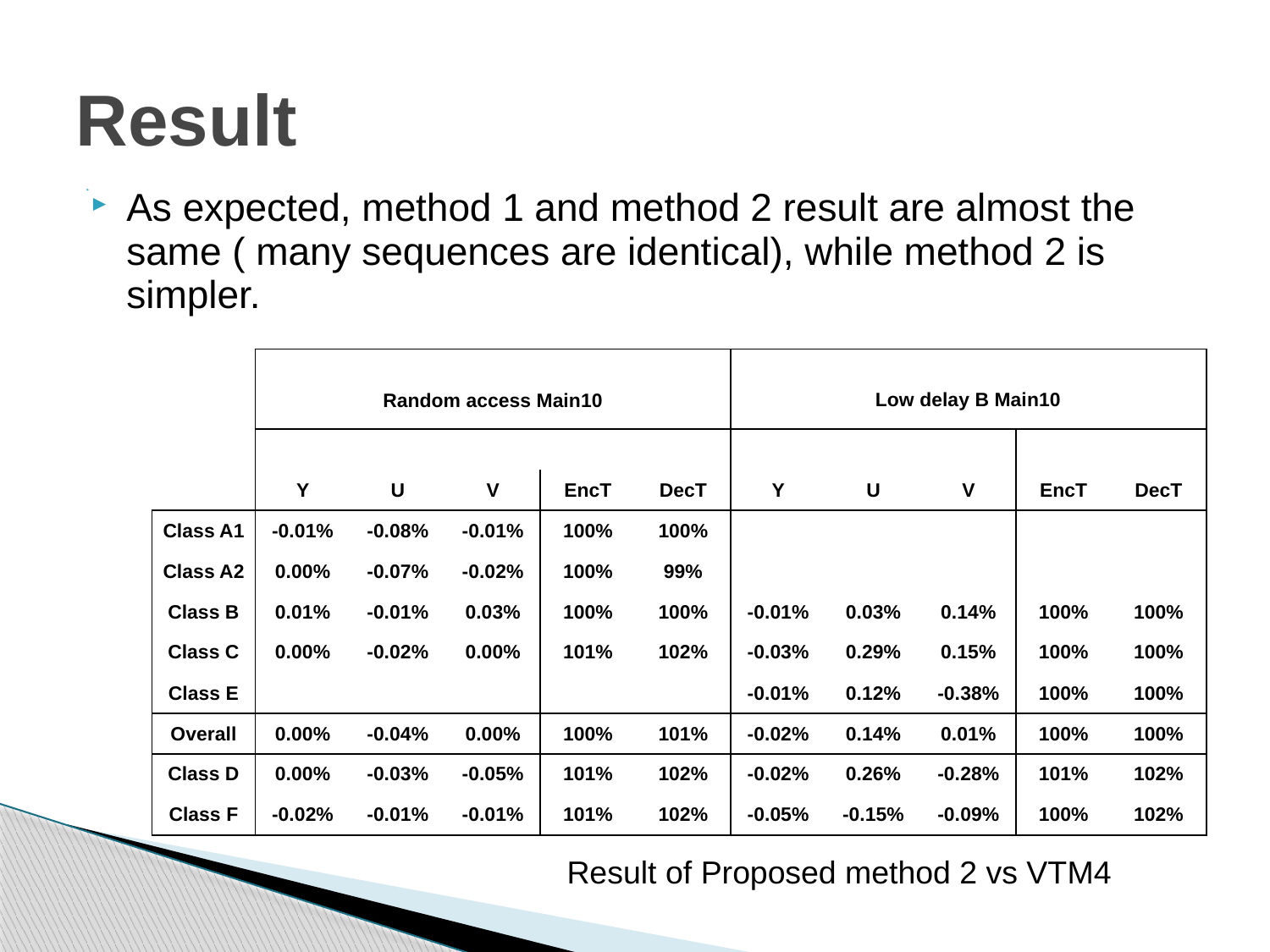

# Result

As expected, method 1 and method 2 result are almost the same ( many sequences are identical), while method 2 is simpler.

|  | Random access Main10 |  |  |  |  | Low delay B Main10 |  |  |  |  |
| --- | --- | --- | --- | --- | --- | --- | --- | --- | --- | --- |
|  |  |  |  |  |  |  |  |  |  |  |
|  | Y | U | V | EncT | DecT | Y | U | V | EncT | DecT |
| Class A1 | -0.01% | -0.08% | -0.01% | 100% | 100% |  |  |  |  |  |
| Class A2 | 0.00% | -0.07% | -0.02% | 100% | 99% |  |  |  |  |  |
| Class B | 0.01% | -0.01% | 0.03% | 100% | 100% | -0.01% | 0.03% | 0.14% | 100% | 100% |
| Class C | 0.00% | -0.02% | 0.00% | 101% | 102% | -0.03% | 0.29% | 0.15% | 100% | 100% |
| Class E |  |  |  |  |  | -0.01% | 0.12% | -0.38% | 100% | 100% |
| Overall | 0.00% | -0.04% | 0.00% | 100% | 101% | -0.02% | 0.14% | 0.01% | 100% | 100% |
| Class D | 0.00% | -0.03% | -0.05% | 101% | 102% | -0.02% | 0.26% | -0.28% | 101% | 102% |
| Class F | -0.02% | -0.01% | -0.01% | 101% | 102% | -0.05% | -0.15% | -0.09% | 100% | 102% |
Result of Proposed method 2 vs VTM4